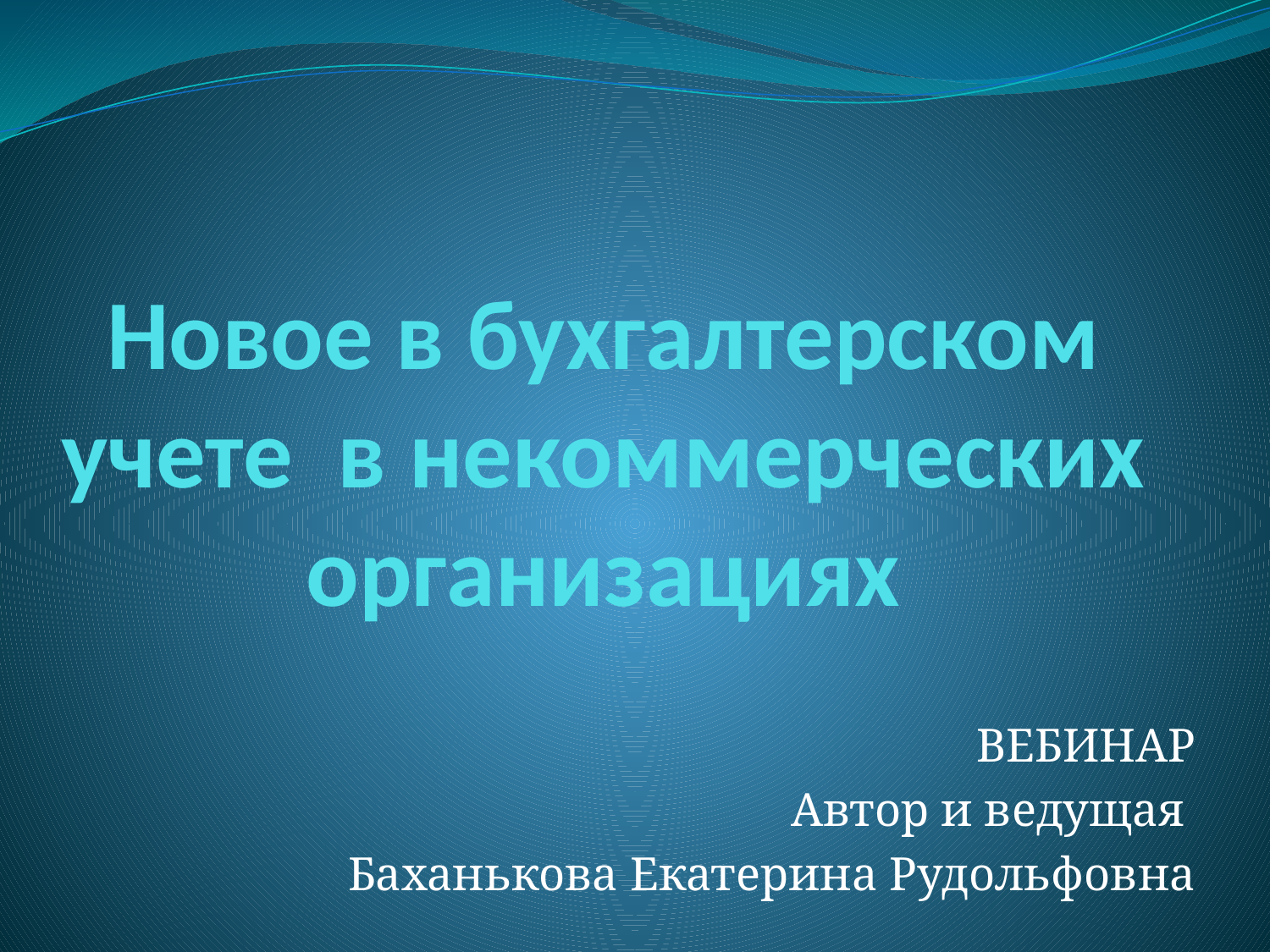

# Новое в бухгалтерском учете  в некоммерческих организациях

ВЕБИНАР
Автор и ведущая
Баханькова Екатерина Рудольфовна